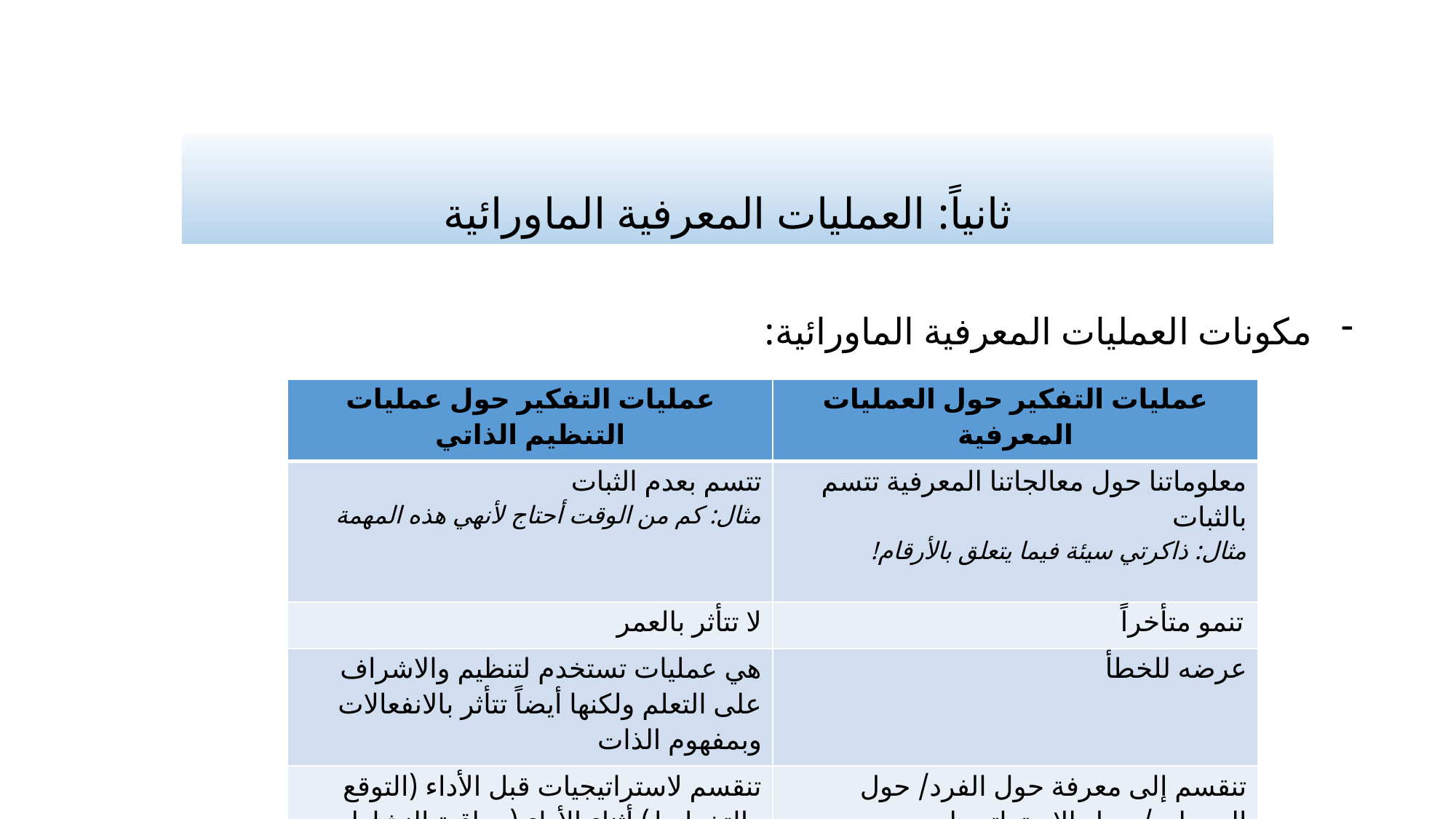

# ثانياً: العمليات المعرفية الماورائية
مكونات العمليات المعرفية الماورائية:

| عمليات التفكير حول عمليات التنظيم الذاتي | عمليات التفكير حول العمليات المعرفية |
| --- | --- |
| تتسم بعدم الثبات مثال: كم من الوقت أحتاج لأنهي هذه المهمة | معلوماتنا حول معالجاتنا المعرفية تتسم بالثبات مثال: ذاكرتي سيئة فيما يتعلق بالأرقام! |
| لا تتأثر بالعمر | تنمو متأخراً |
| هي عمليات تستخدم لتنظيم والاشراف على التعلم ولكنها أيضاً تتأثر بالانفعالات وبمفهوم الذات | عرضه للخطأ |
| تنقسم لاستراتيجيات قبل الأداء (التوقع والتخطيط) أثناء الأداء (مراقبة النشاط ومراجعته) وبعده (تقييمه ومقارنته بمعايير الفعالية) | تنقسم إلى معرفة حول الفرد/ حول المهمات/ حول الاستراتيجيات |